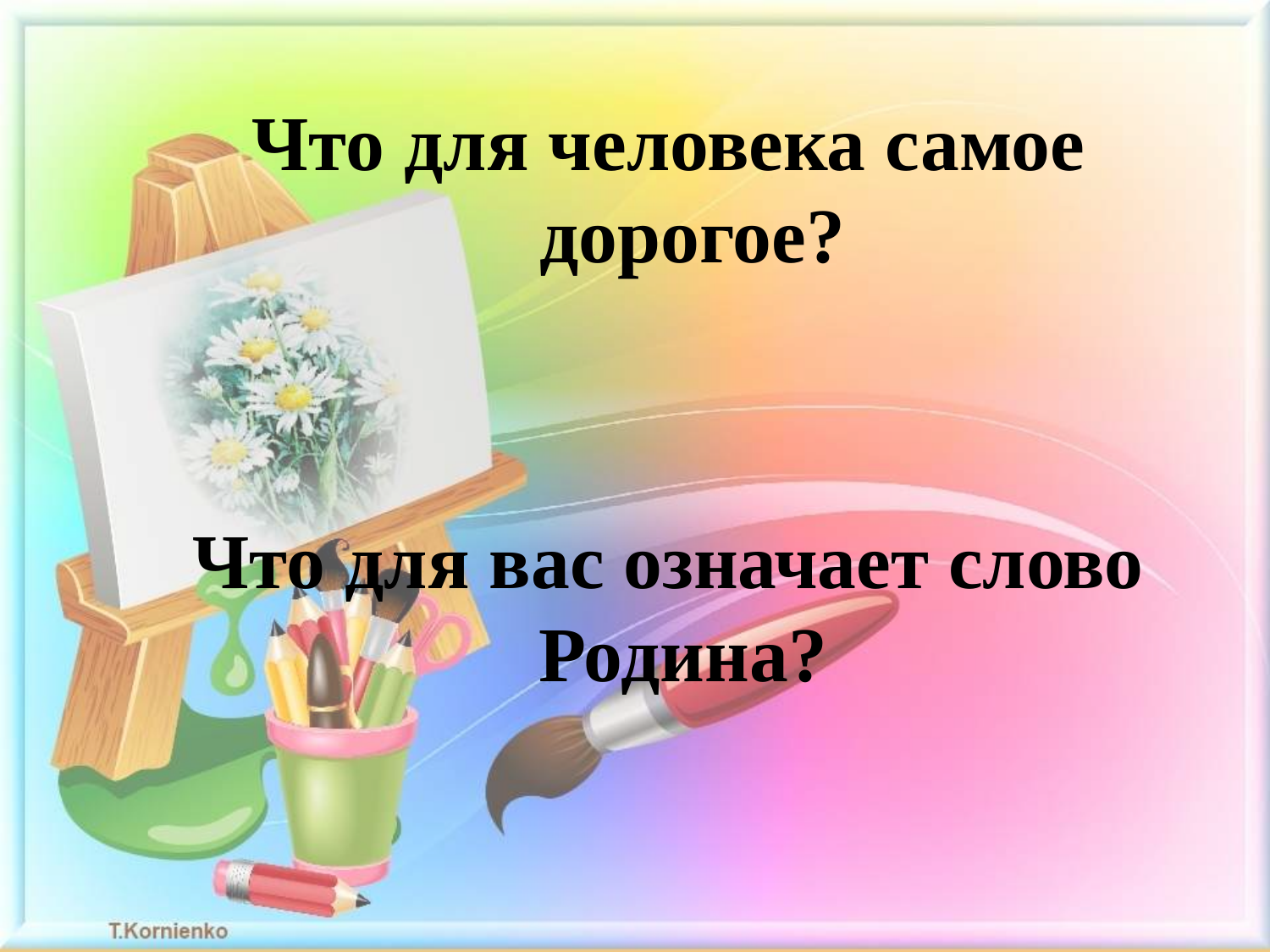

Что для человека самое дорогое?

Что для вас означает слово Родина?